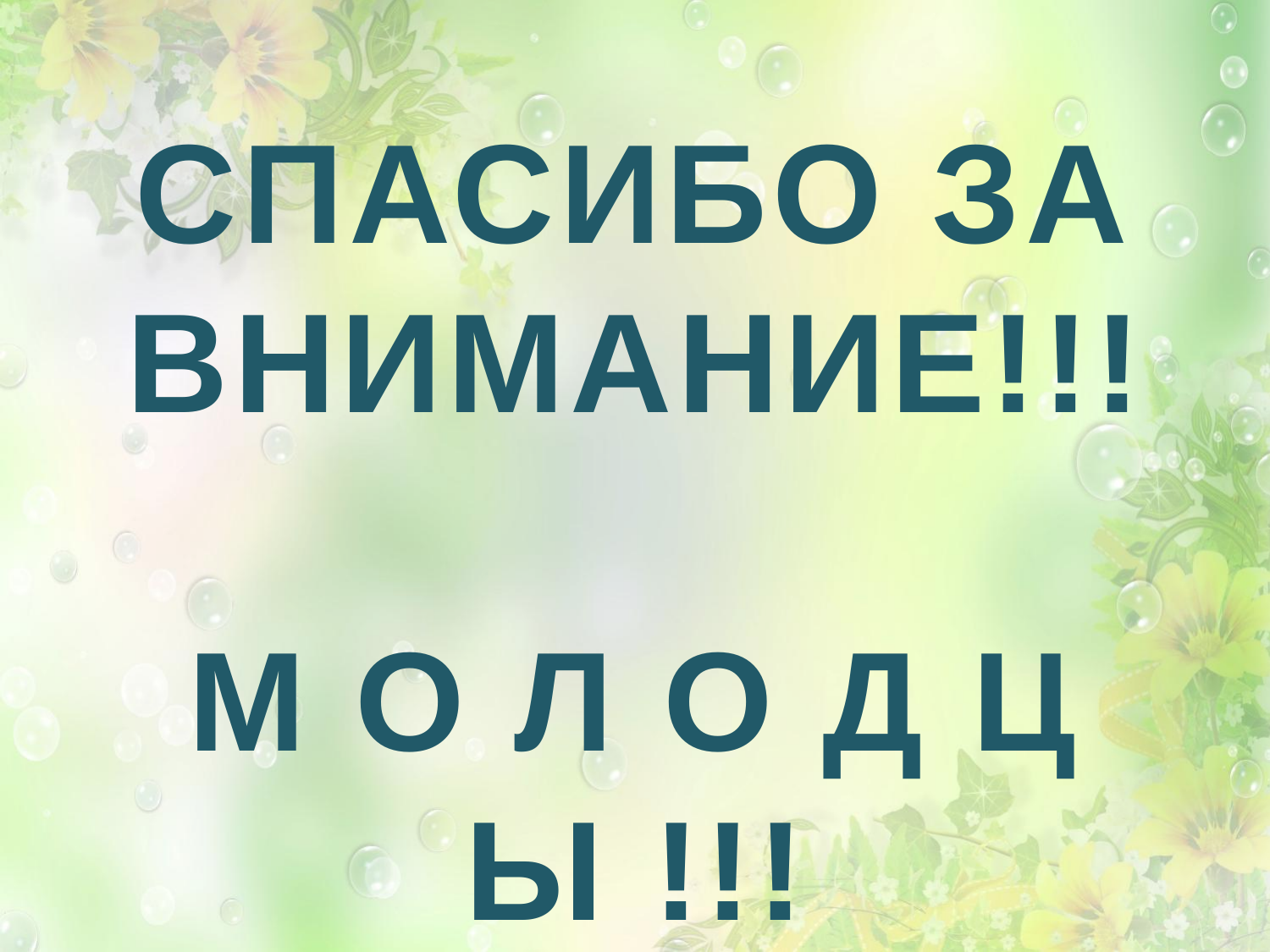

СПАСИБО ЗА ВНИМАНИЕ!!!

М О Л О Д Ц Ы !!!